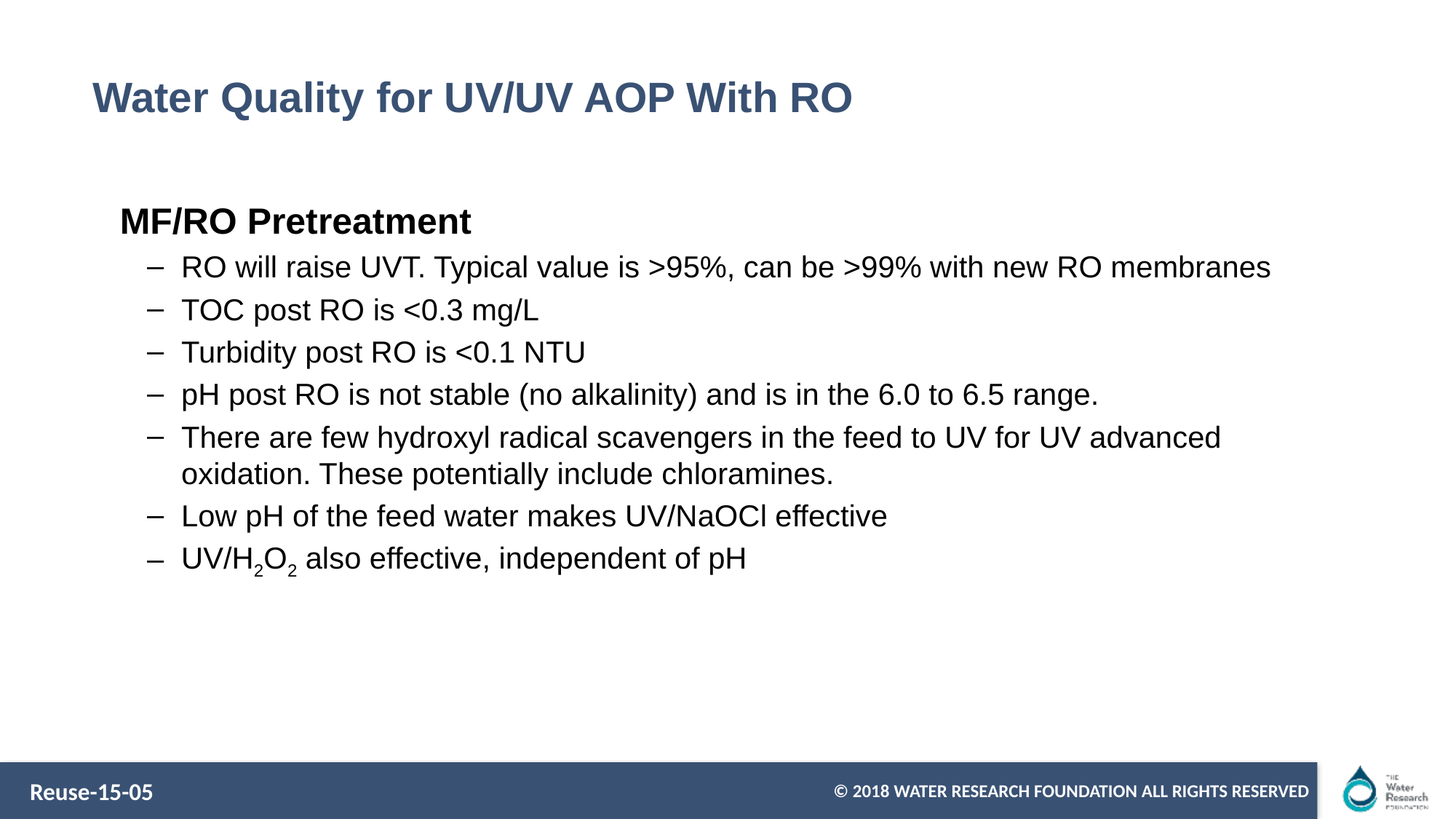

# Water Quality for UV/UV AOP With RO
MF/RO Pretreatment
RO will raise UVT. Typical value is >95%, can be >99% with new RO membranes
TOC post RO is <0.3 mg/L
Turbidity post RO is <0.1 NTU
pH post RO is not stable (no alkalinity) and is in the 6.0 to 6.5 range.
There are few hydroxyl radical scavengers in the feed to UV for UV advanced oxidation. These potentially include chloramines.
Low pH of the feed water makes UV/NaOCl effective
UV/H2O2 also effective, independent of pH